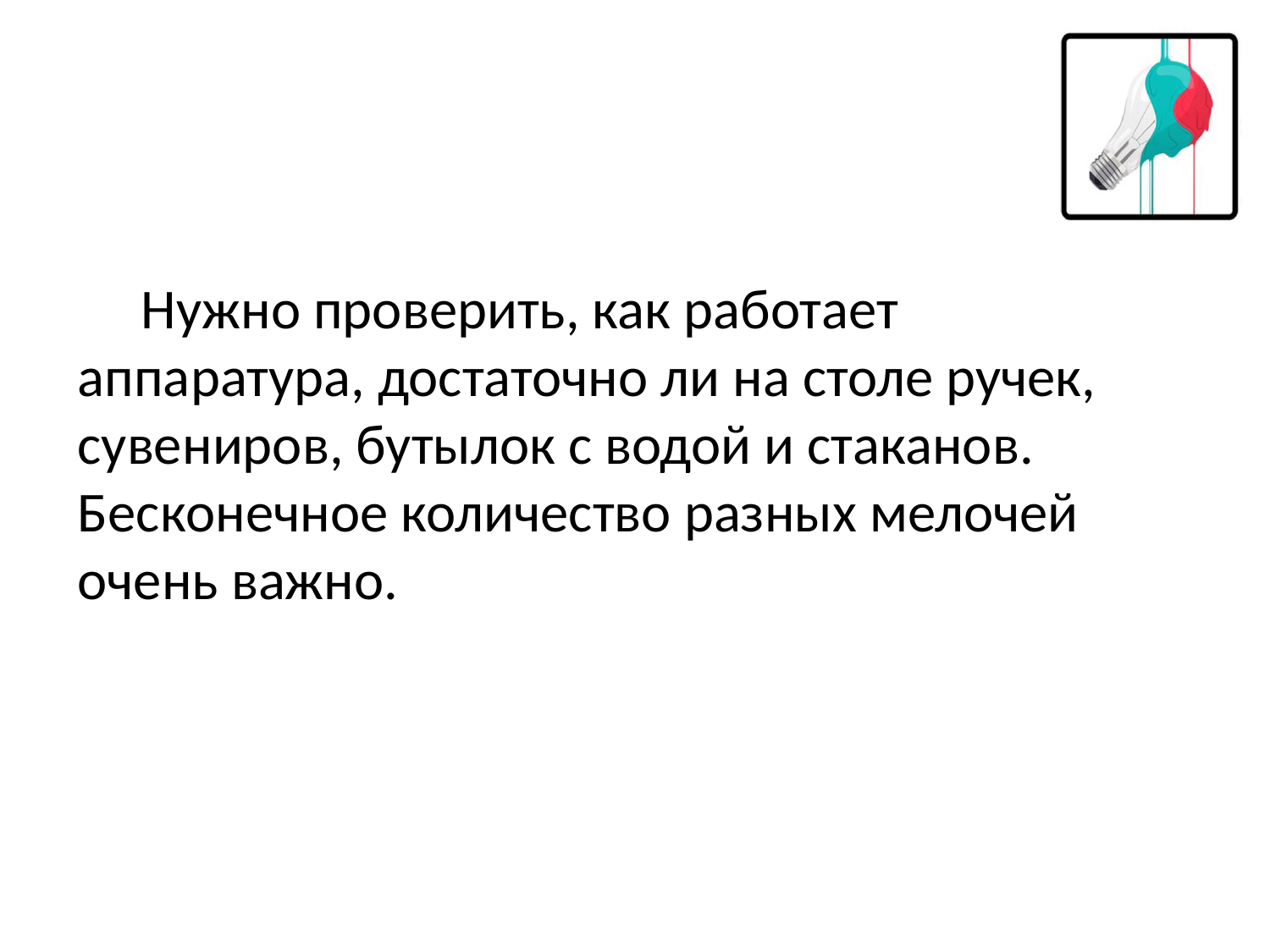

Нужно проверить, как работает аппаратура, достаточно ли на столе ручек, сувениров, бутылок с водой и стаканов. Бесконечное количество разных мелочей очень важно.